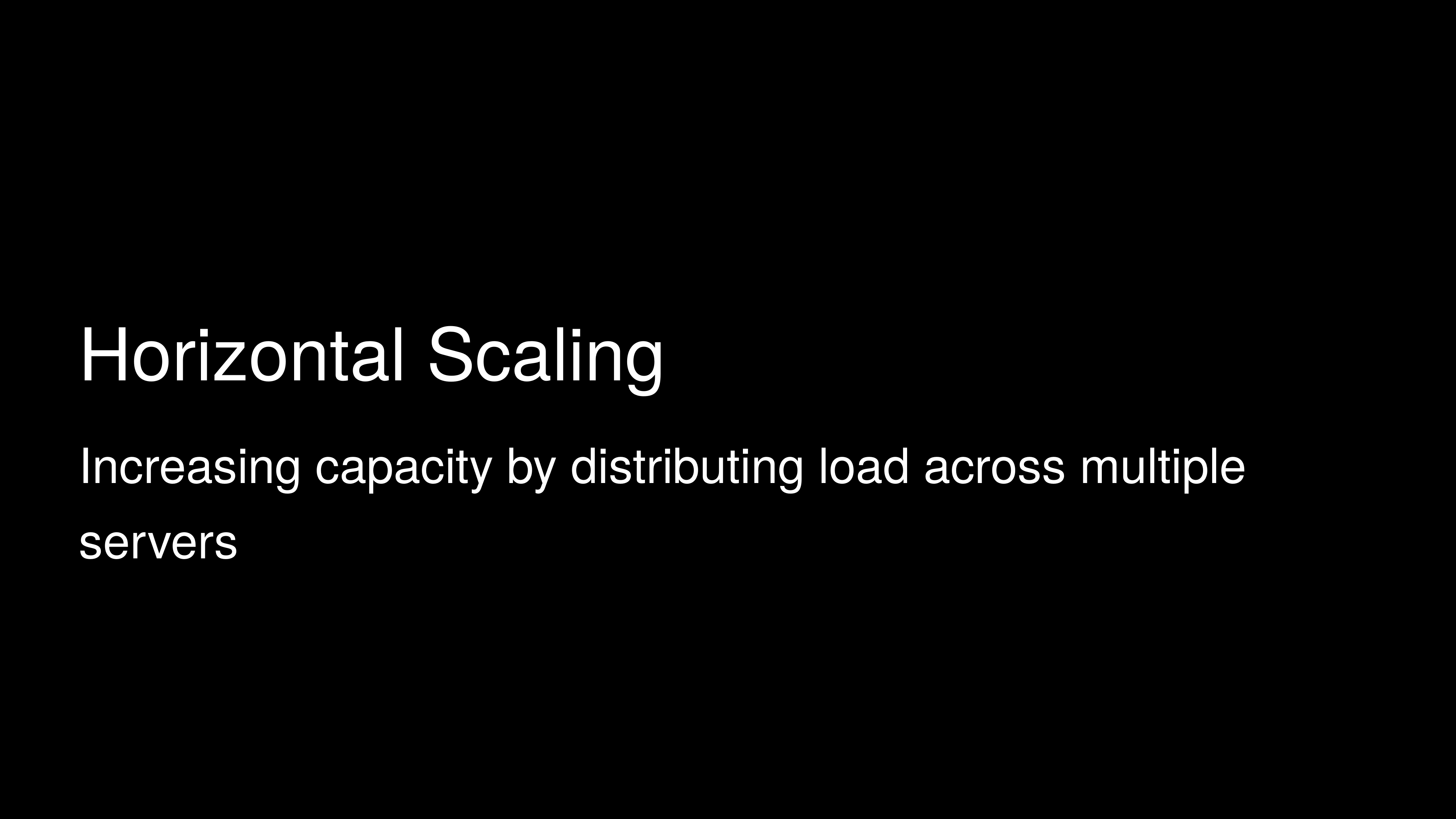

Horizontal Scaling
Increasing capacity by distributing load across multiple servers